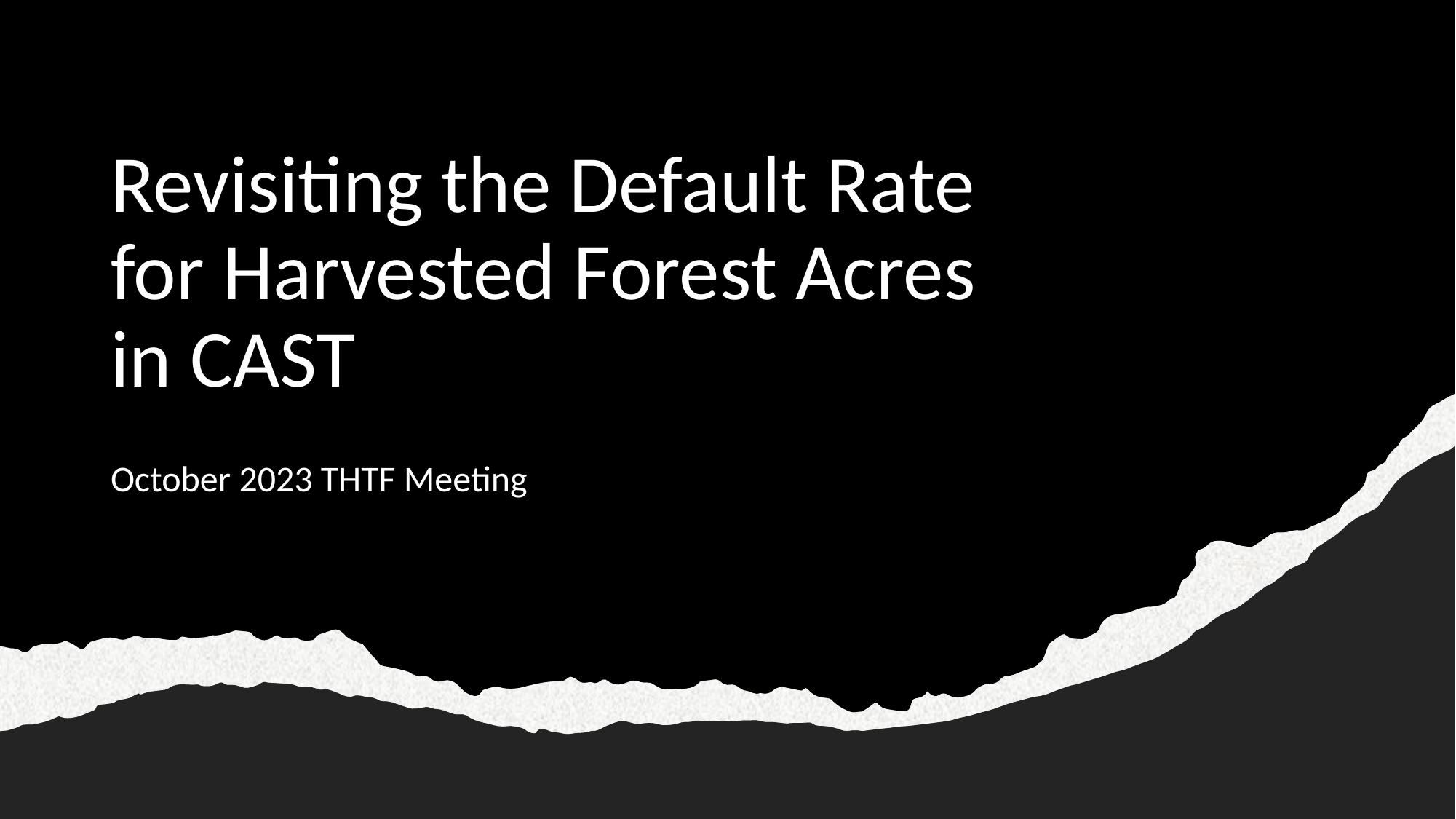

# Revisiting the Default Rate for Harvested Forest Acres in CAST

October 2023 THTF Meeting